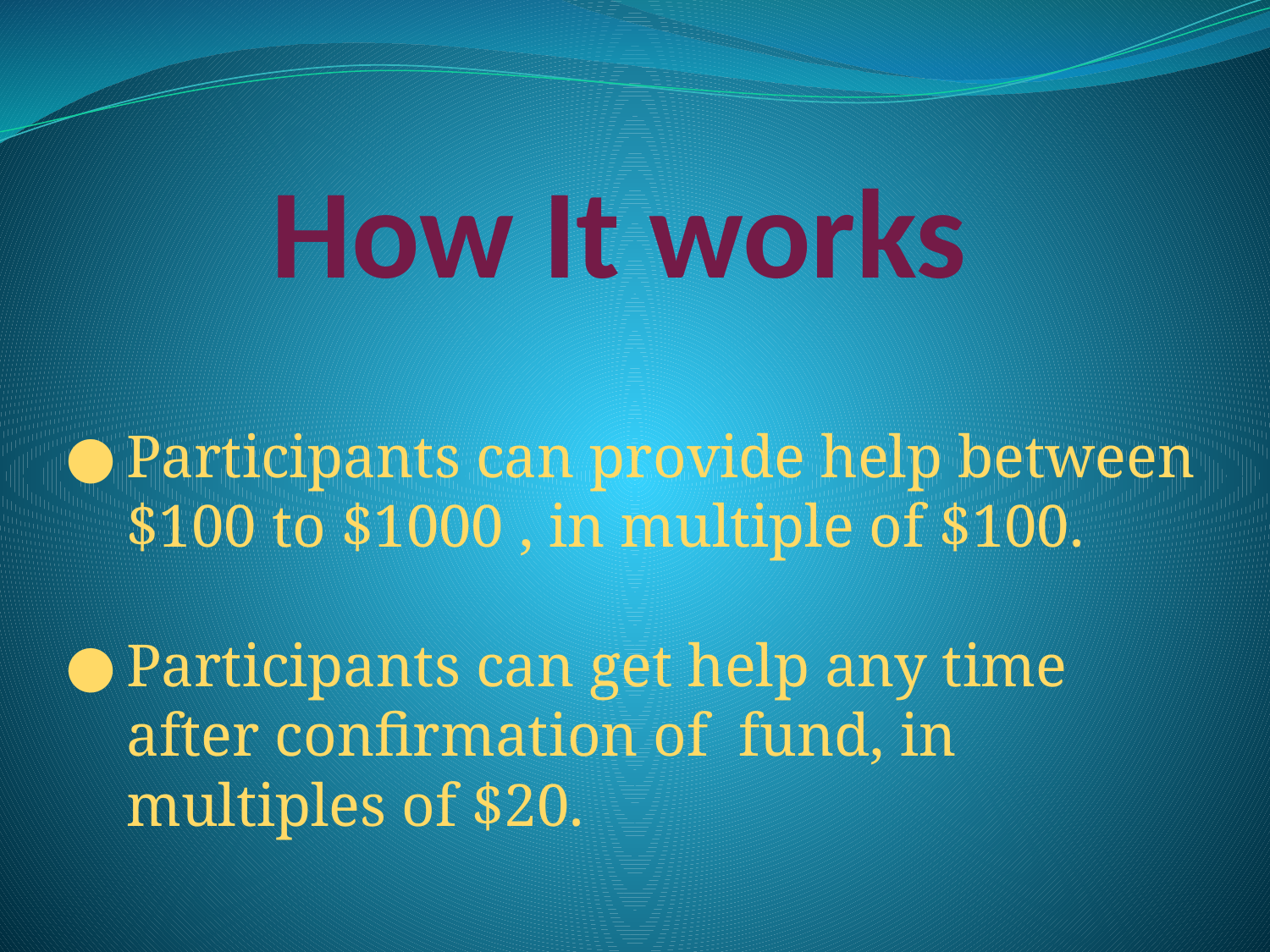

# How It works
Participants can provide help between $100 to $1000 , in multiple of $100.

Participants can get help any time after confirmation of  fund, in multiples of $20.